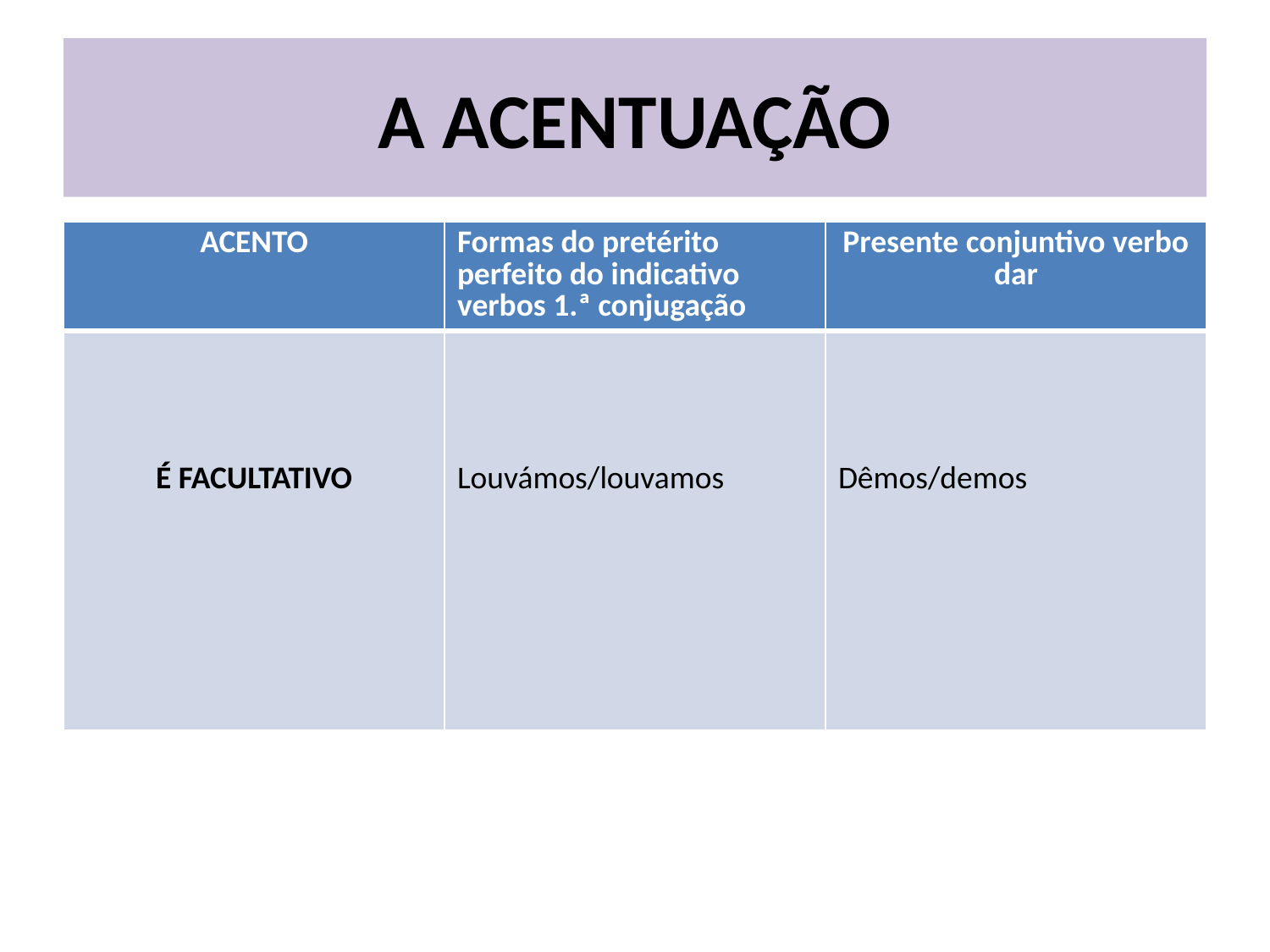

# A ACENTUAÇÃO
| ACENTO | Formas do pretérito perfeito do indicativo verbos 1.ª conjugação | Presente conjuntivo verbo dar |
| --- | --- | --- |
| É FACULTATIVO | Louvámos/louvamos | Dêmos/demos |